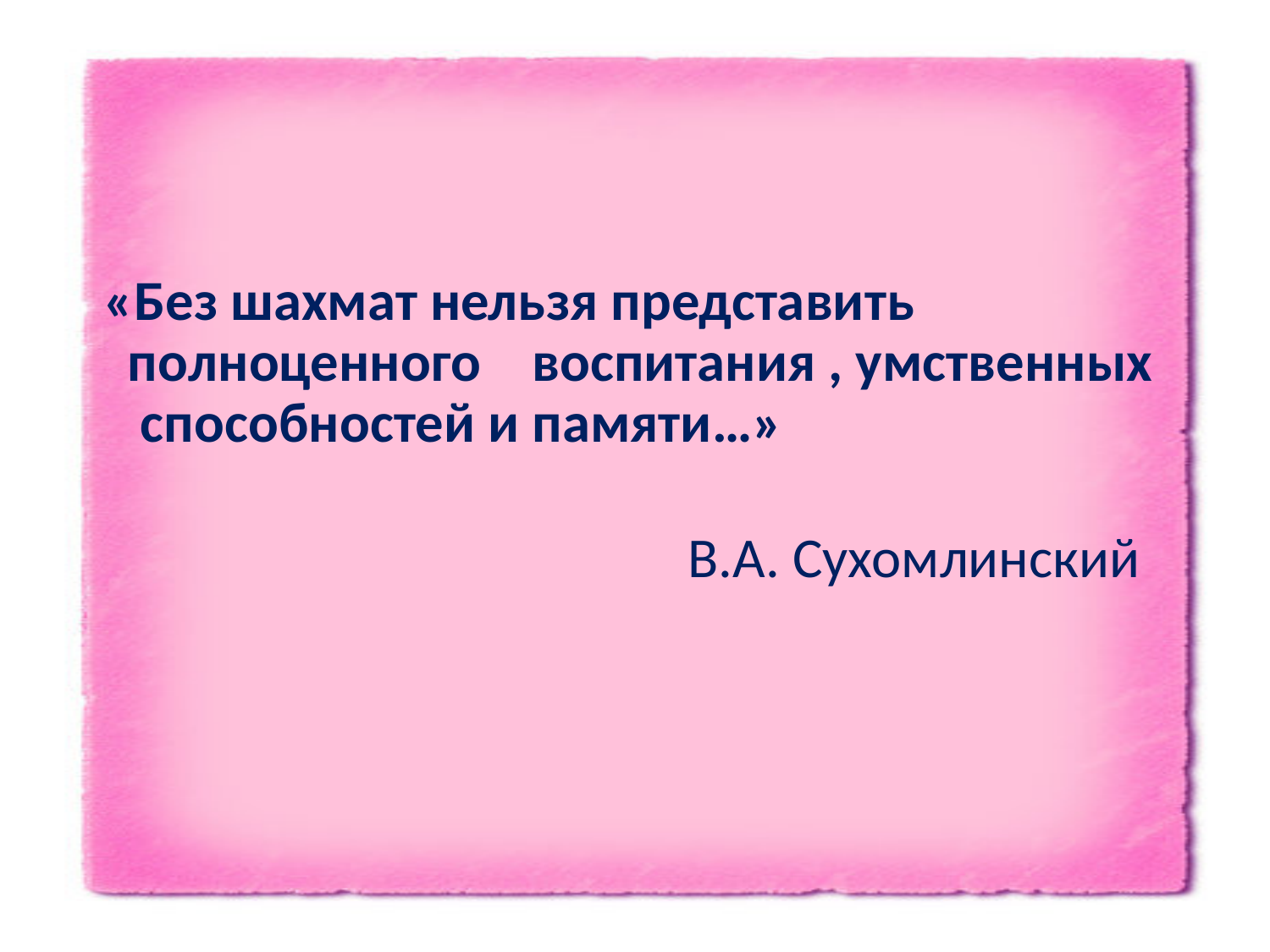

«Без шахмат нельзя представить полноценного    воспитания , умственных   способностей и памяти…»
                                              В.А. Сухомлинский